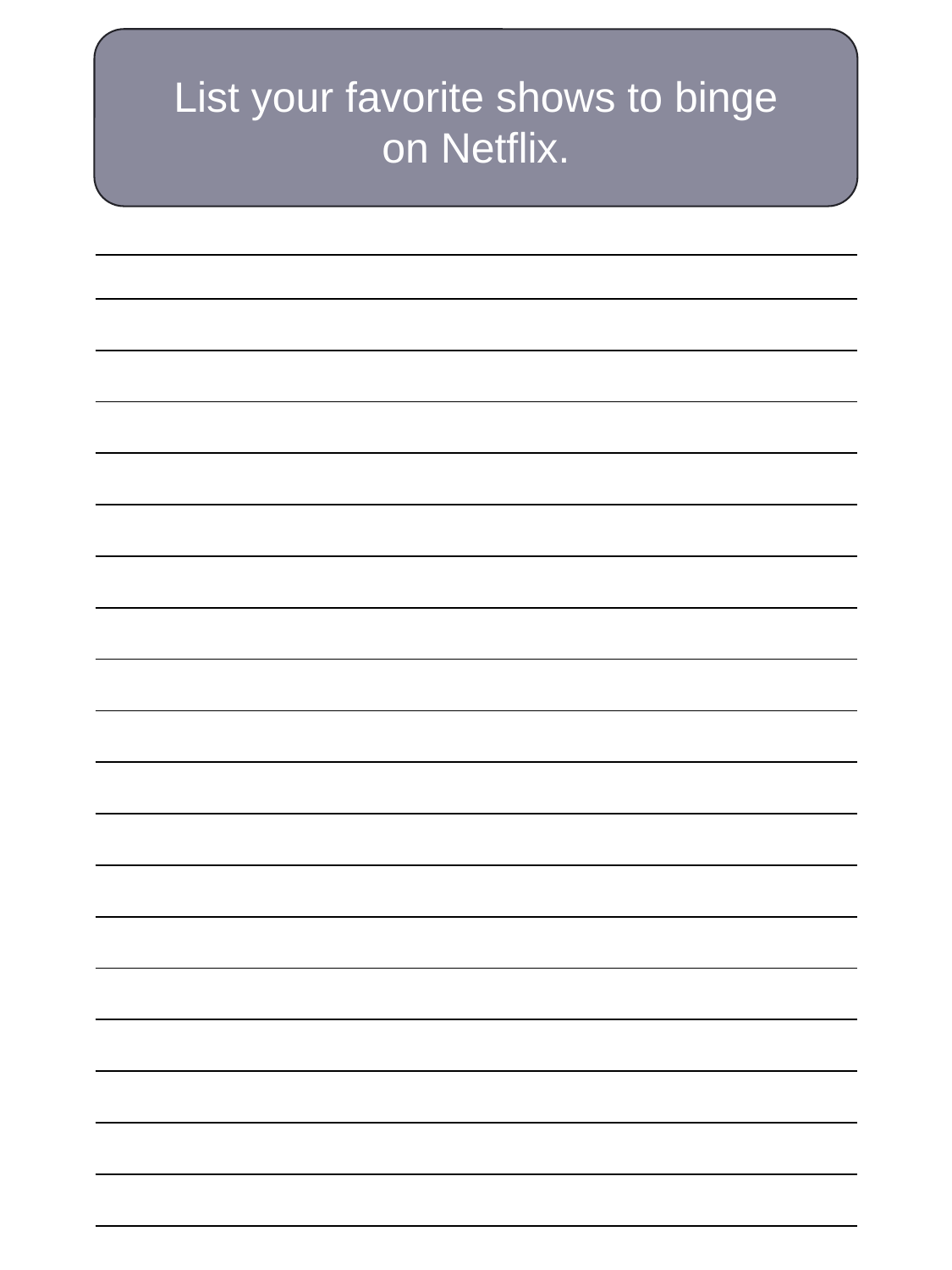

List your favorite shows to binge on Netflix.
|  |
| --- |
|  |
|  |
|  |
|  |
|  |
|  |
|  |
|  |
|  |
|  |
|  |
|  |
|  |
|  |
|  |
|  |
|  |
|  |